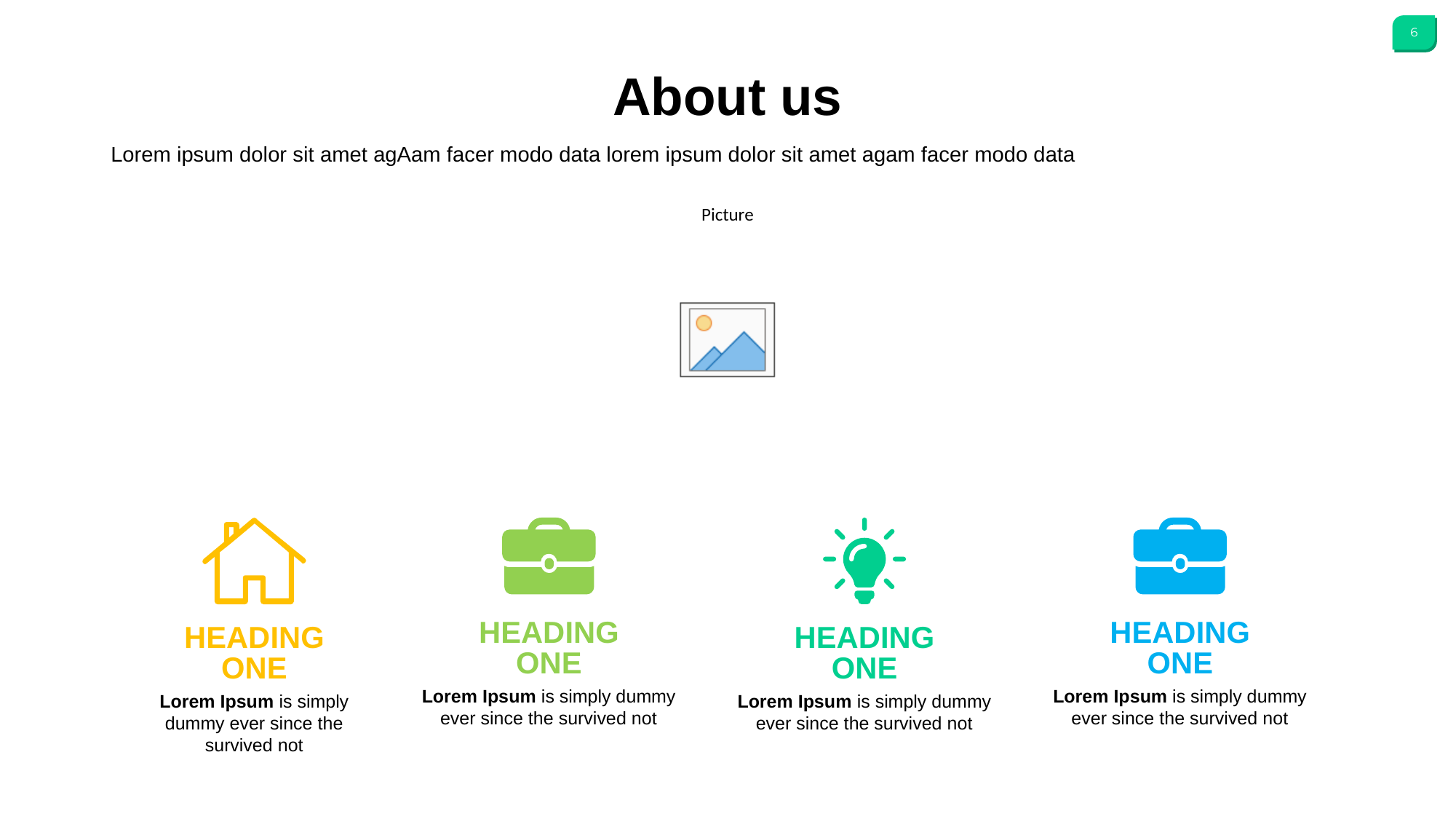

About us
Lorem ipsum dolor sit amet agAam facer modo data lorem ipsum dolor sit amet agam facer modo data

HEADING ONE
Lorem Ipsum is simply dummy ever since the survived not

HEADING ONE
Lorem Ipsum is simply dummy ever since the survived not

HEADING ONE
Lorem Ipsum is simply dummy ever since the survived not

HEADING ONE
Lorem Ipsum is simply dummy ever since the survived not